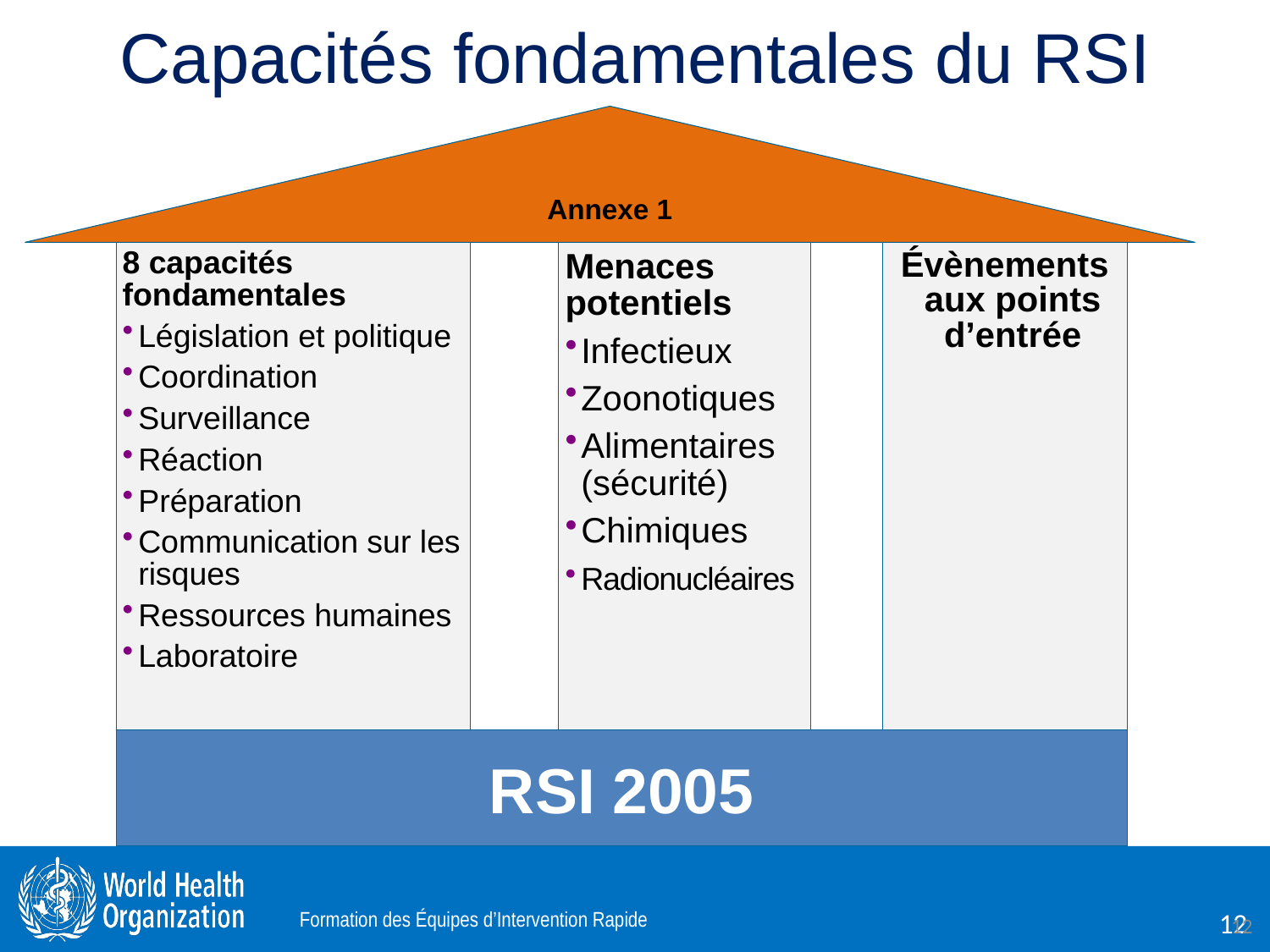

# Capacités fondamentales du RSI
Annexe 1
8 capacités fondamentales
Législation et politique
Coordination
Surveillance
Réaction
Préparation
Communication sur les risques
Ressources humaines
Laboratoire

Menaces potentiels
Infectieux
Zoonotiques
Alimentaires (sécurité)
Chimiques
Radionucléaires
Évènements aux points d’entrée

RSI 2005
12